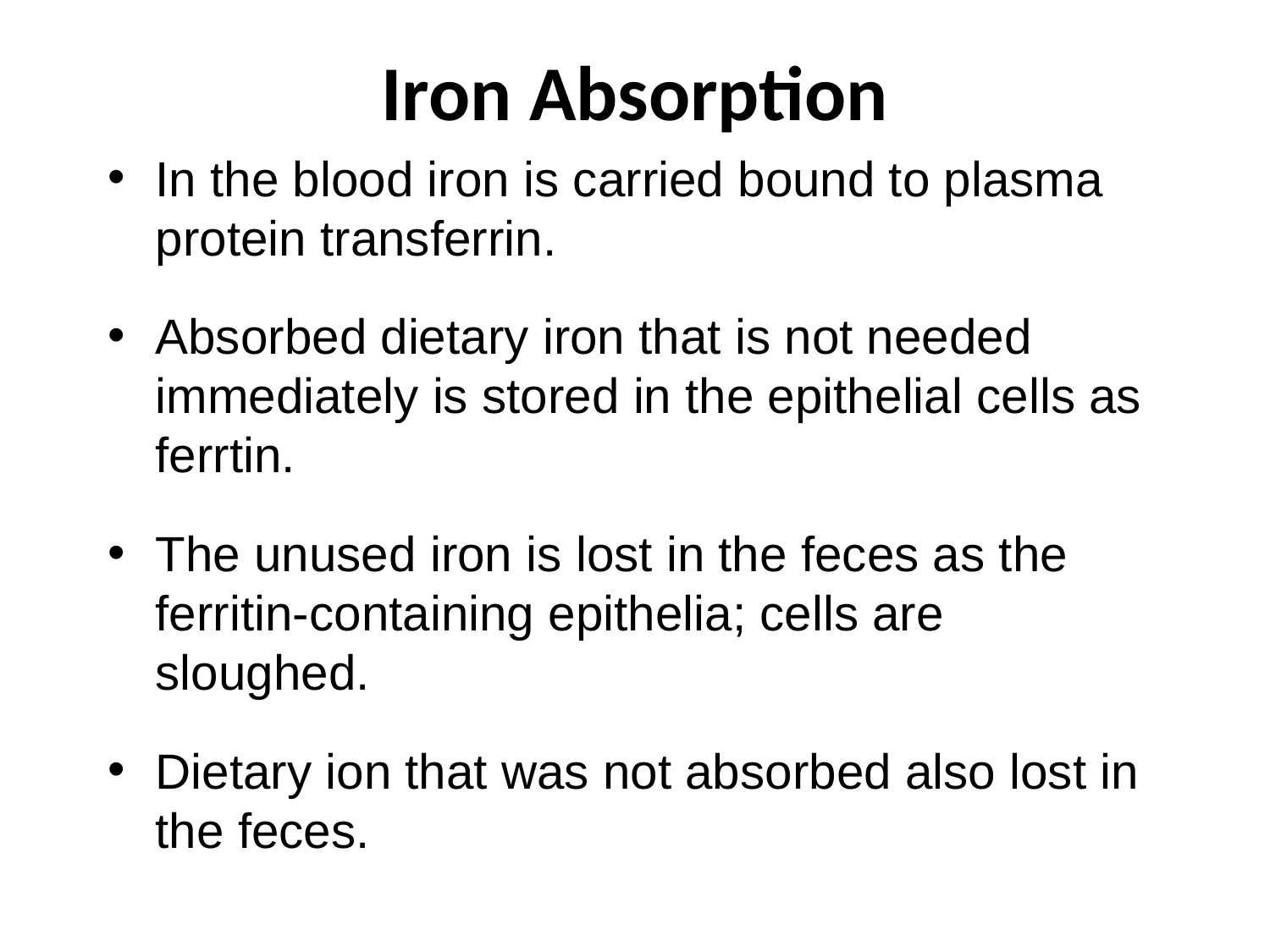

# Iron Absorption
In the blood iron is carried bound to plasma protein transferrin.

Absorbed dietary iron that is not needed immediately is stored in the epithelial cells as ferrtin.

The unused iron is lost in the feces as the ferritin-containing epithelia; cells are sloughed.

Dietary ion that was not absorbed also lost in the feces.